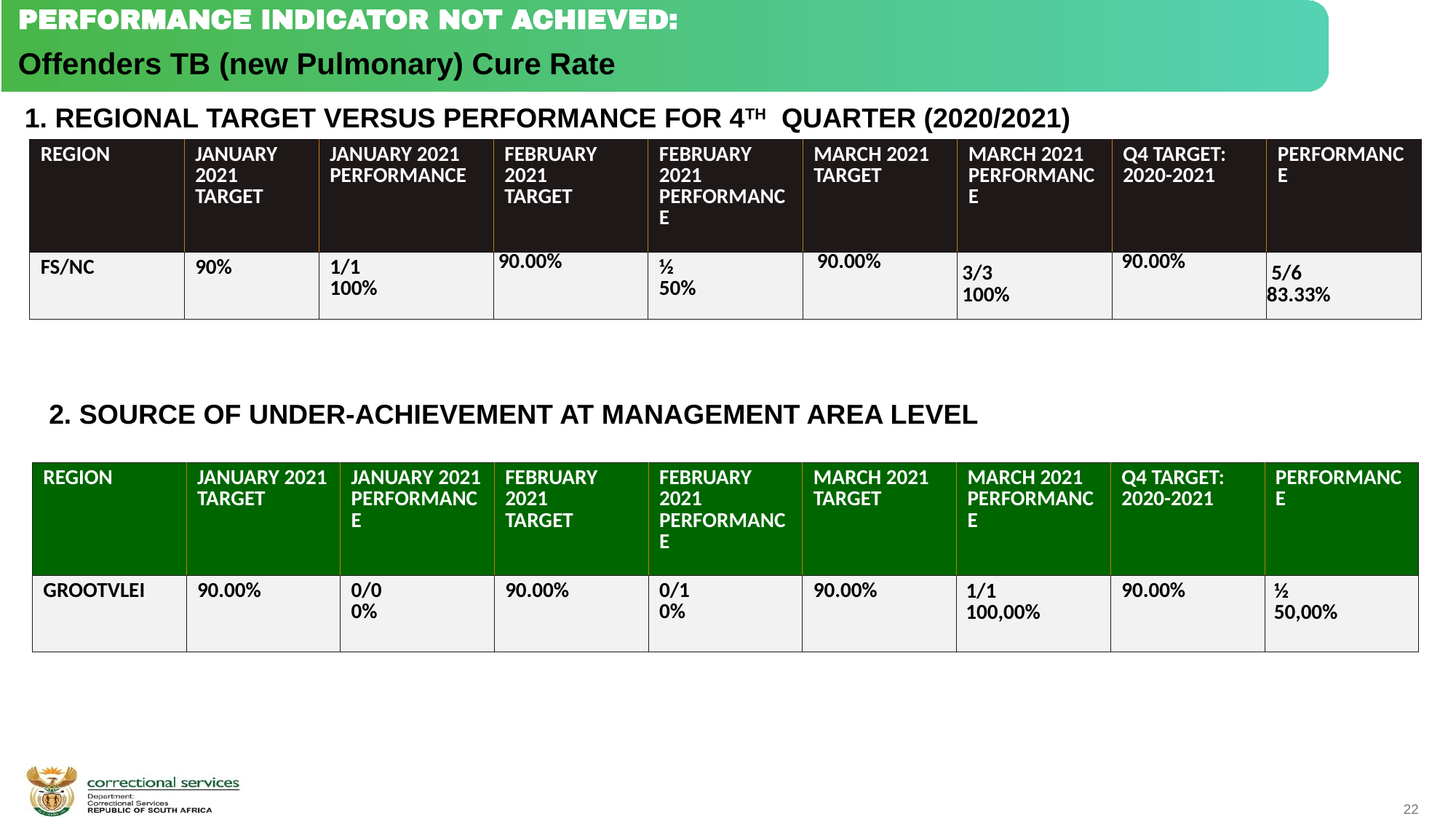

PERFORMANCE INDICATOR NOT ACHIEVED:
Offenders TB (new Pulmonary) Cure Rate
1. REGIONAL TARGET VERSUS PERFORMANCE FOR 4TH  QUARTER (2020/2021)
| REGION | JANUARY 2021 TARGET | JANUARY 2021 PERFORMANCE | FEBRUARY 2021 TARGET | FEBRUARY 2021 PERFORMANCE | MARCH 2021 TARGET | MARCH 2021 PERFORMANCE | Q4 TARGET: 2020-2021 | PERFORMANCE |
| --- | --- | --- | --- | --- | --- | --- | --- | --- |
| FS/NC | 90% | 1/1 100% | 90.00% | ½ 50% | 90.00% | 3/3 100% | 90.00% | 5/6 83.33% |
     2. SOURCE OF UNDER-ACHIEVEMENT AT MANAGEMENT AREA LEVEL
| REGION | JANUARY 2021 TARGET | JANUARY 2021 PERFORMANCE | FEBRUARY 2021 TARGET | FEBRUARY 2021 PERFORMANCE | MARCH 2021 TARGET | MARCH 2021 PERFORMANCE | Q4 TARGET: 2020-2021 | PERFORMANCE |
| --- | --- | --- | --- | --- | --- | --- | --- | --- |
| GROOTVLEI | 90.00% | 0/0 0% | 90.00% | 0/1 0% | 90.00% | 1/1 100,00% | 90.00% | ½ 50,00% |